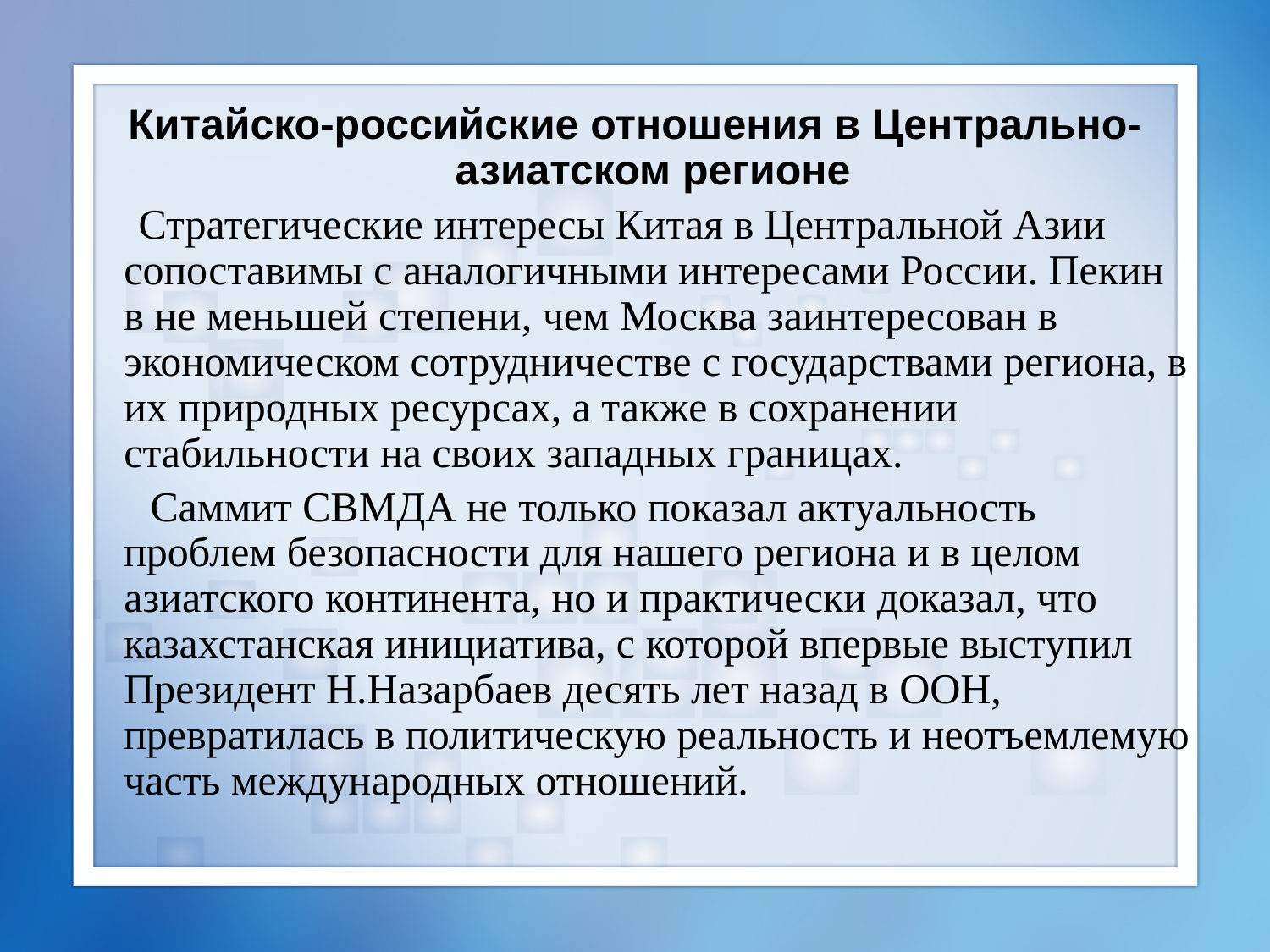

Китайско-российские отношения в Центрально-азиатском регионе
       Стратегические интересы Китая в Центральной Азии сопоставимы с аналогичными интересами России. Пекин в не меньшей степени, чем Москва заинтересован в экономическом сотрудничестве с государствами региона, в их природных ресурсах, а также в сохранении стабильности на своих западных границах.
       Саммит СВМДА не только показал актуальность проблем безопасности для нашего региона и в целом азиатского континента, но и практически доказал, что казахстанская инициатива, с которой впервые выступил Президент Н.Назарбаев десять лет назад в ООН, превратилась в политическую реальность и неотъемлемую часть международных отношений.